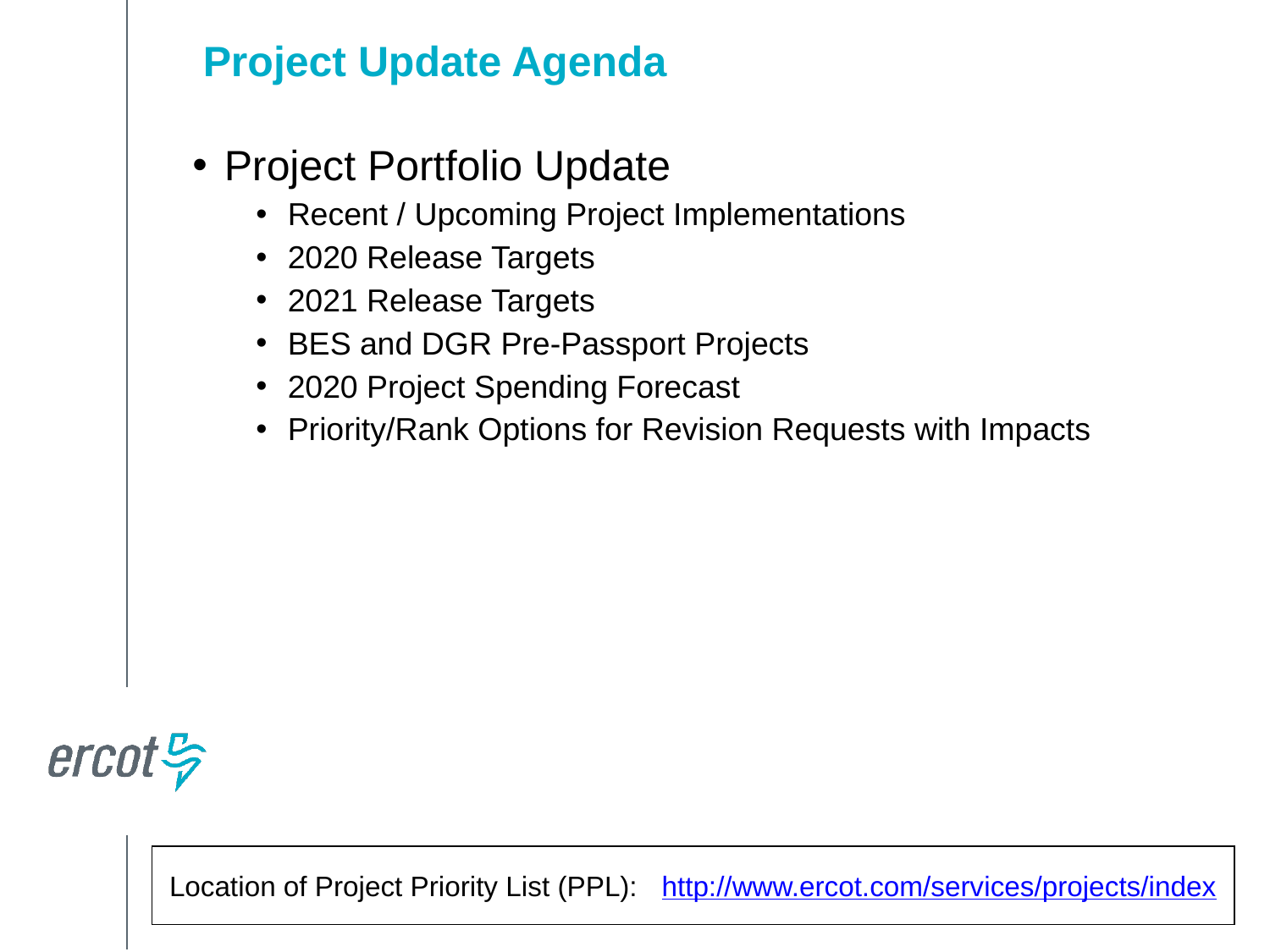

Project Update Agenda
Project Portfolio Update
Recent / Upcoming Project Implementations
2020 Release Targets
2021 Release Targets
BES and DGR Pre-Passport Projects
2020 Project Spending Forecast
Priority/Rank Options for Revision Requests with Impacts

Location of Project Priority List (PPL):   http://www.ercot.com/services/projects/index